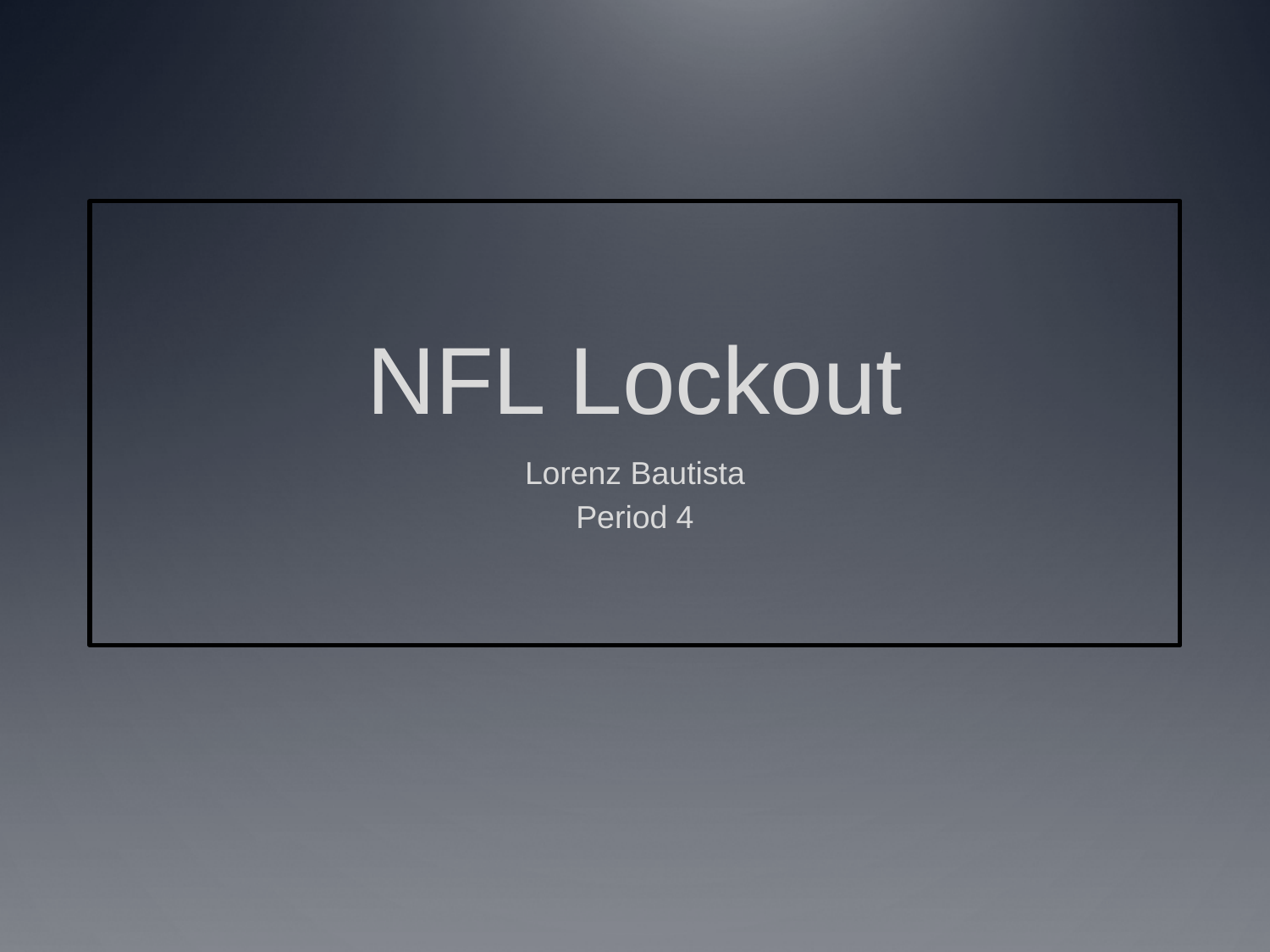

# NFL Lockout
Lorenz Bautista
Period 4